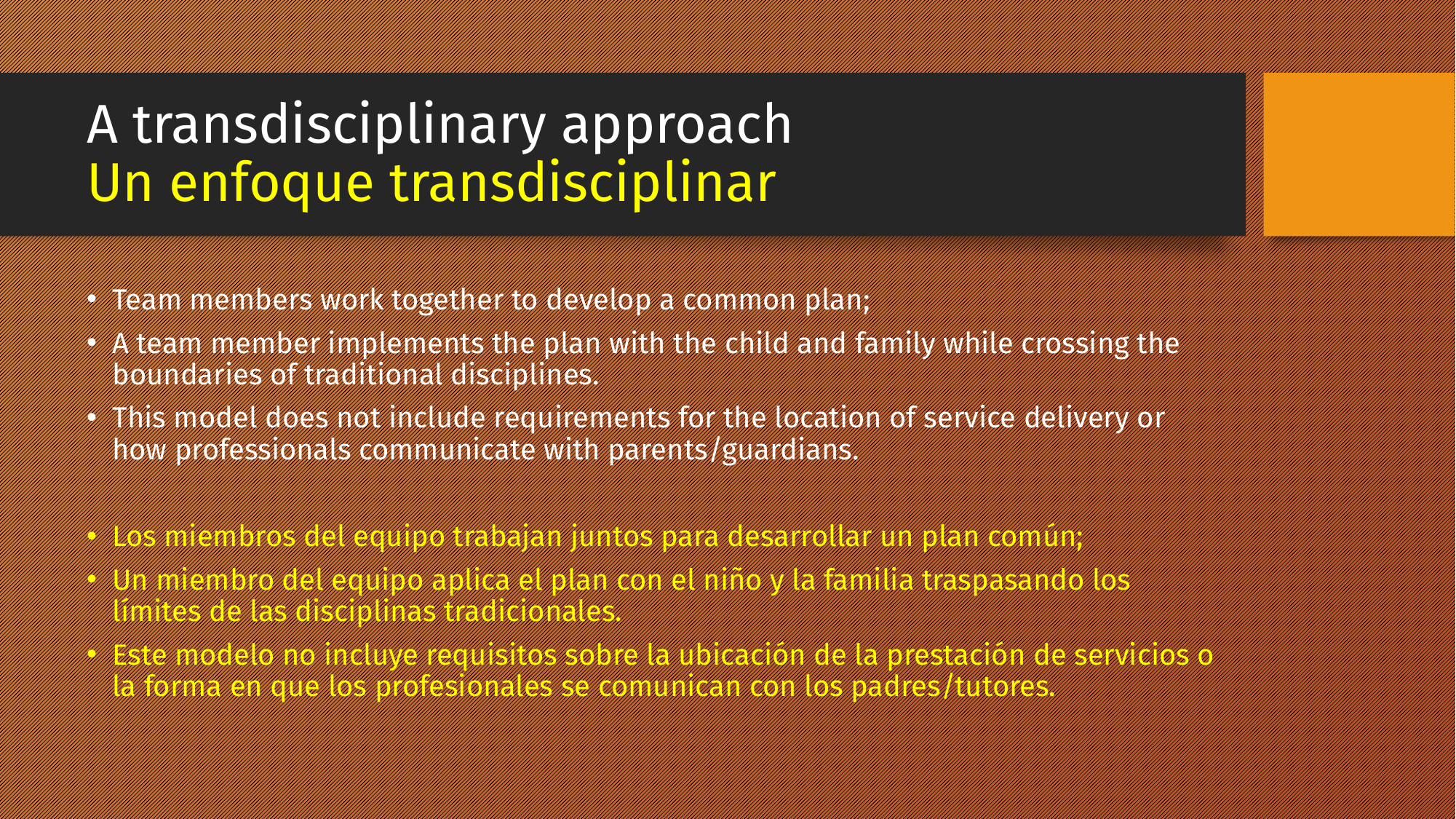

# A transdisciplinary approach Un enfoque transdisciplinar
Team members work together to develop a common plan;
A team member implements the plan with the child and family while crossing the boundaries of traditional disciplines.
This model does not include requirements for the location of service delivery or how professionals communicate with parents/guardians.

Los miembros del equipo trabajan juntos para desarrollar un plan común;
Un miembro del equipo aplica el plan con el niño y la familia traspasando los límites de las disciplinas tradicionales.
Este modelo no incluye requisitos sobre la ubicación de la prestación de servicios o la forma en que los profesionales se comunican con los padres/tutores.